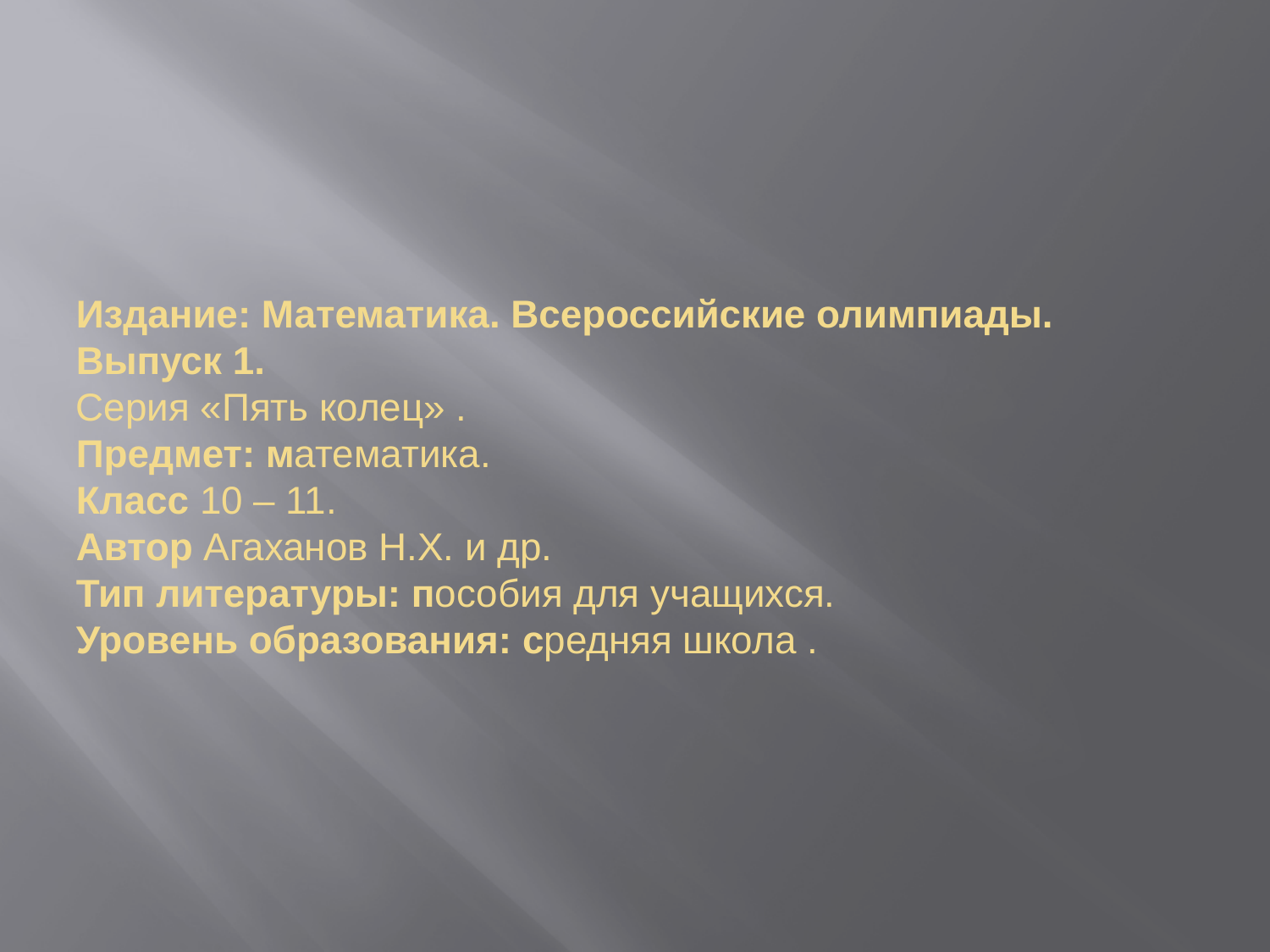

# Издание: Математика. Всероссийские олимпиады. Выпуск 1. Серия «Пять колец» . Предмет: математика. Класс 10 – 11. Автор Агаханов Н.Х. и др. Тип литературы: пособия для учащихся. Уровень образования: средняя школа .